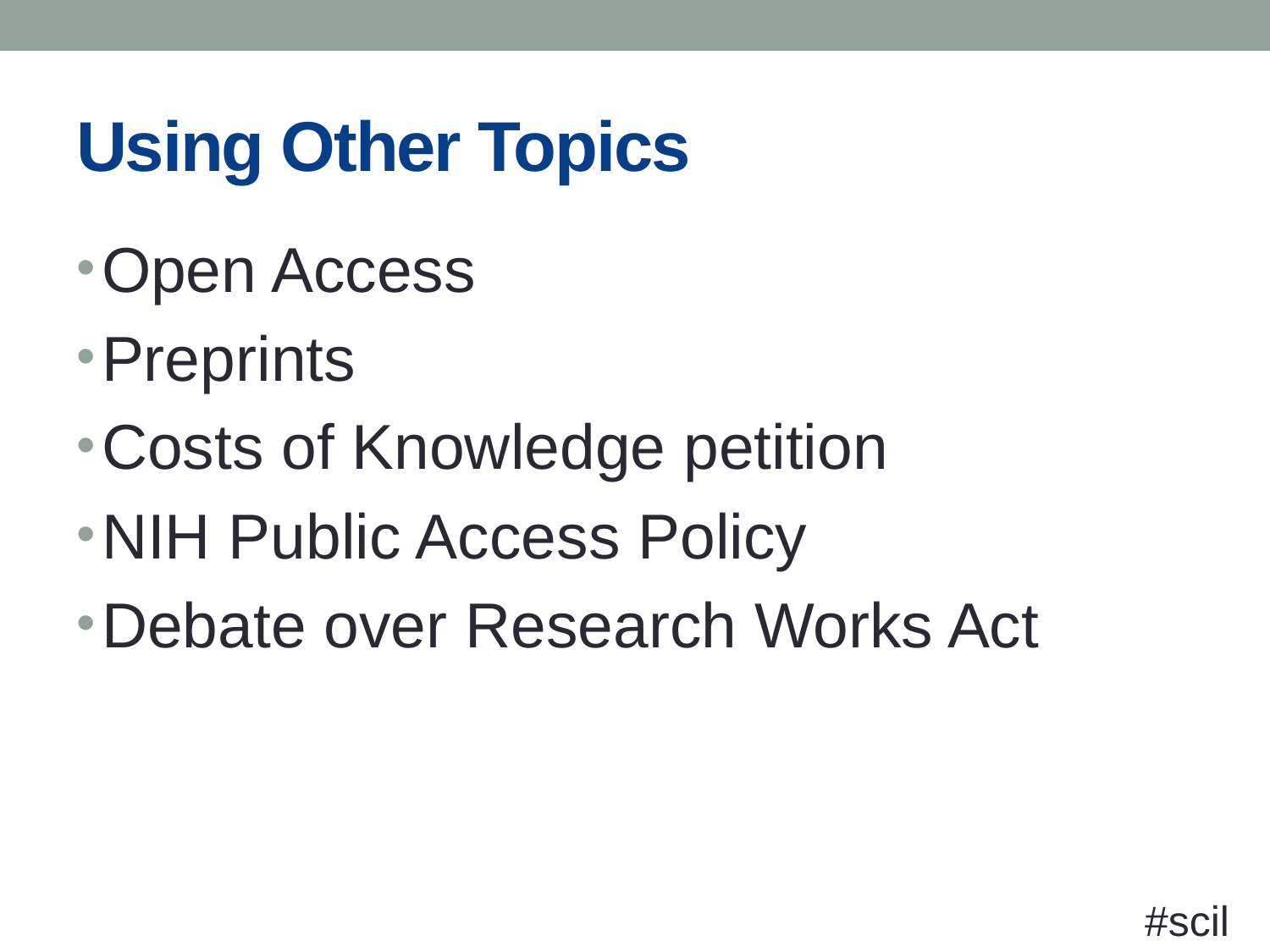

# Using Other Topics
Open Access
Preprints
Costs of Knowledge petition
NIH Public Access Policy
Debate over Research Works Act

#scil